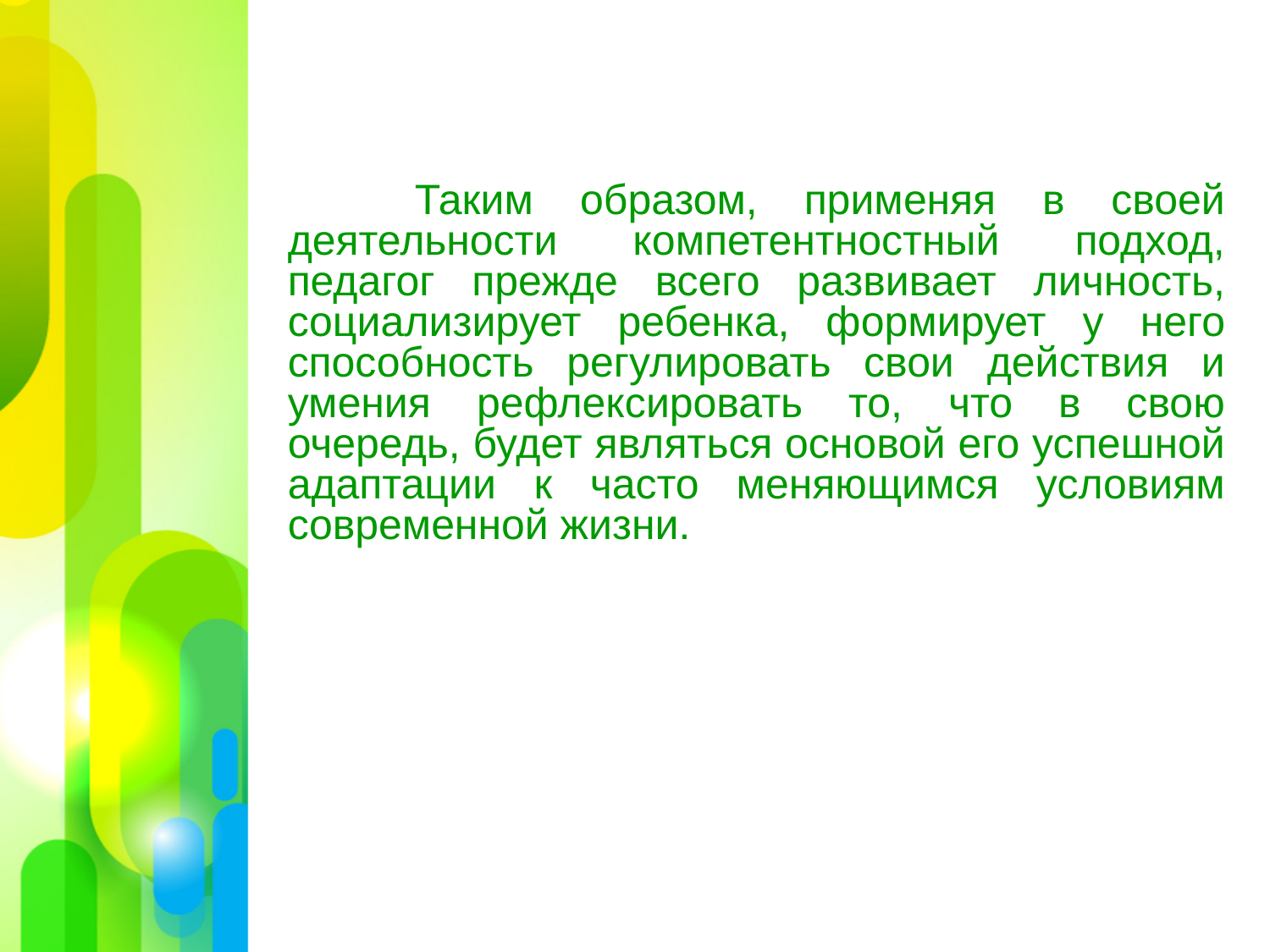

Таким образом, применяя в своей деятельности компетентностный подход, педагог прежде всего развивает личность, социализирует ребенка, формирует у него способность регулировать свои действия и умения рефлексировать то, что в свою очередь, будет являться основой его успешной адаптации к часто меняющимся условиям современной жизни.